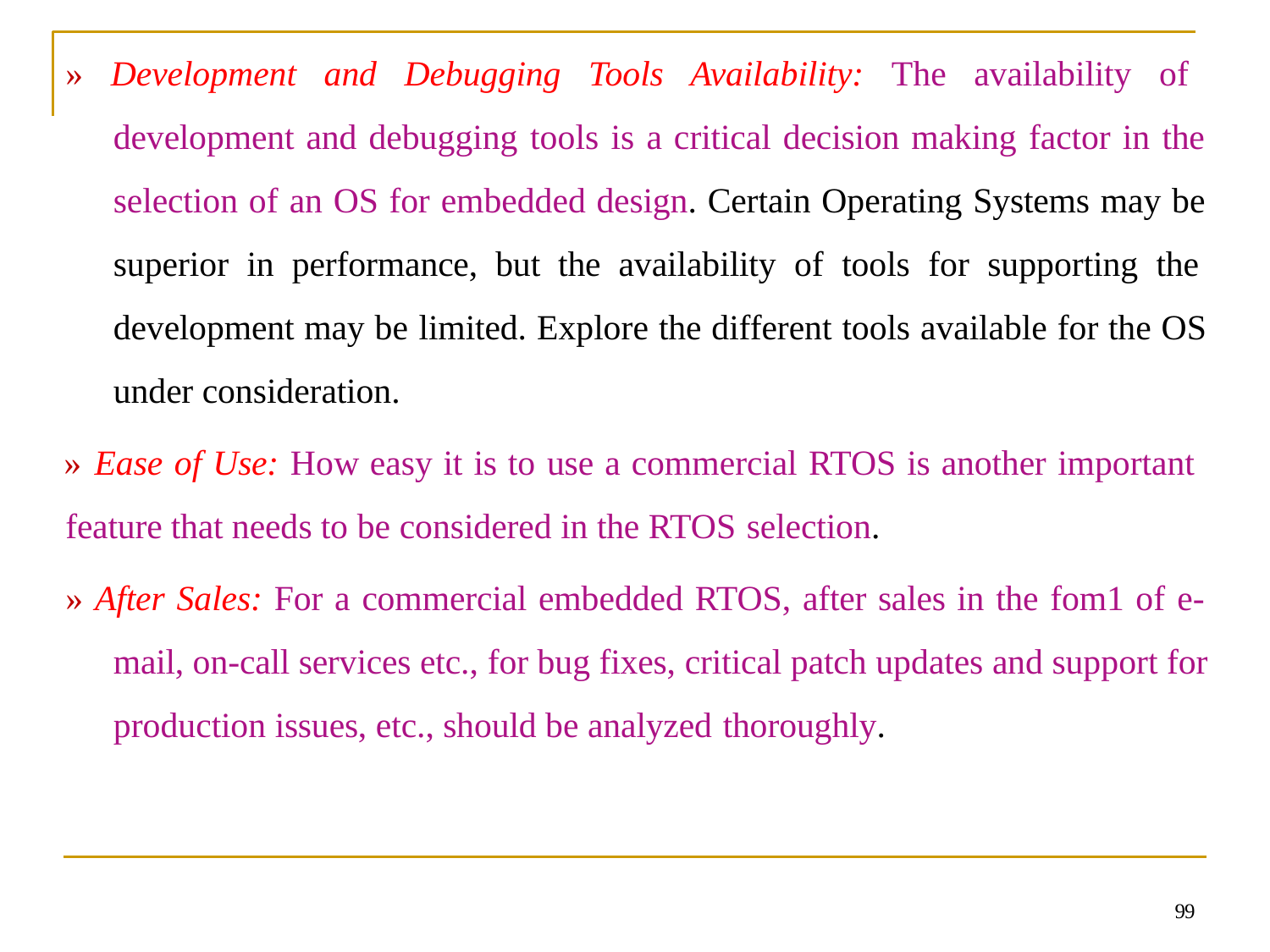

» Development and Debugging Tools Availability: The availability of  development and debugging tools is a critical decision making factor in the  selection of an OS for embedded design. Certain Operating Systems may be  superior in performance, but the availability of tools for supporting the  development may be limited. Explore the different tools available for the OS  under consideration.
» Ease of Use: How easy it is to use a commercial RTOS is another important
feature that needs to be considered in the RTOS selection.
» After Sales: For a commercial embedded RTOS, after sales in the fom1 of e-  mail, on-call services etc., for bug fixes, critical patch updates and support for  production issues, etc., should be analyzed thoroughly.
99